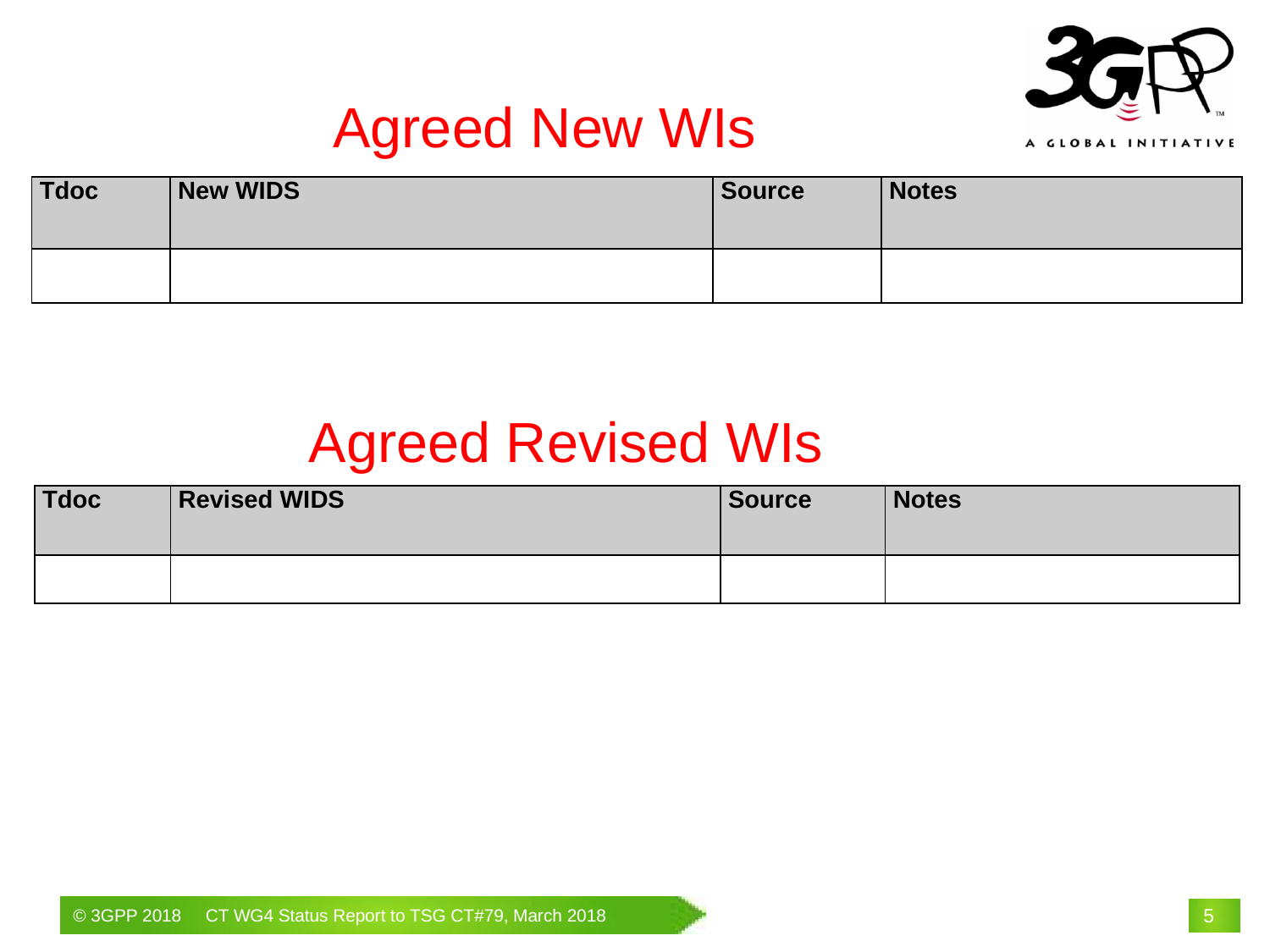

# Agreed New WIs
| Tdoc | New WIDS | Source | Notes |
| --- | --- | --- | --- |
|  |  |  |  |

Agreed Revised WIs

| Tdoc | Revised WIDS | Source | Notes |
| --- | --- | --- | --- |
|  |  |  |  |